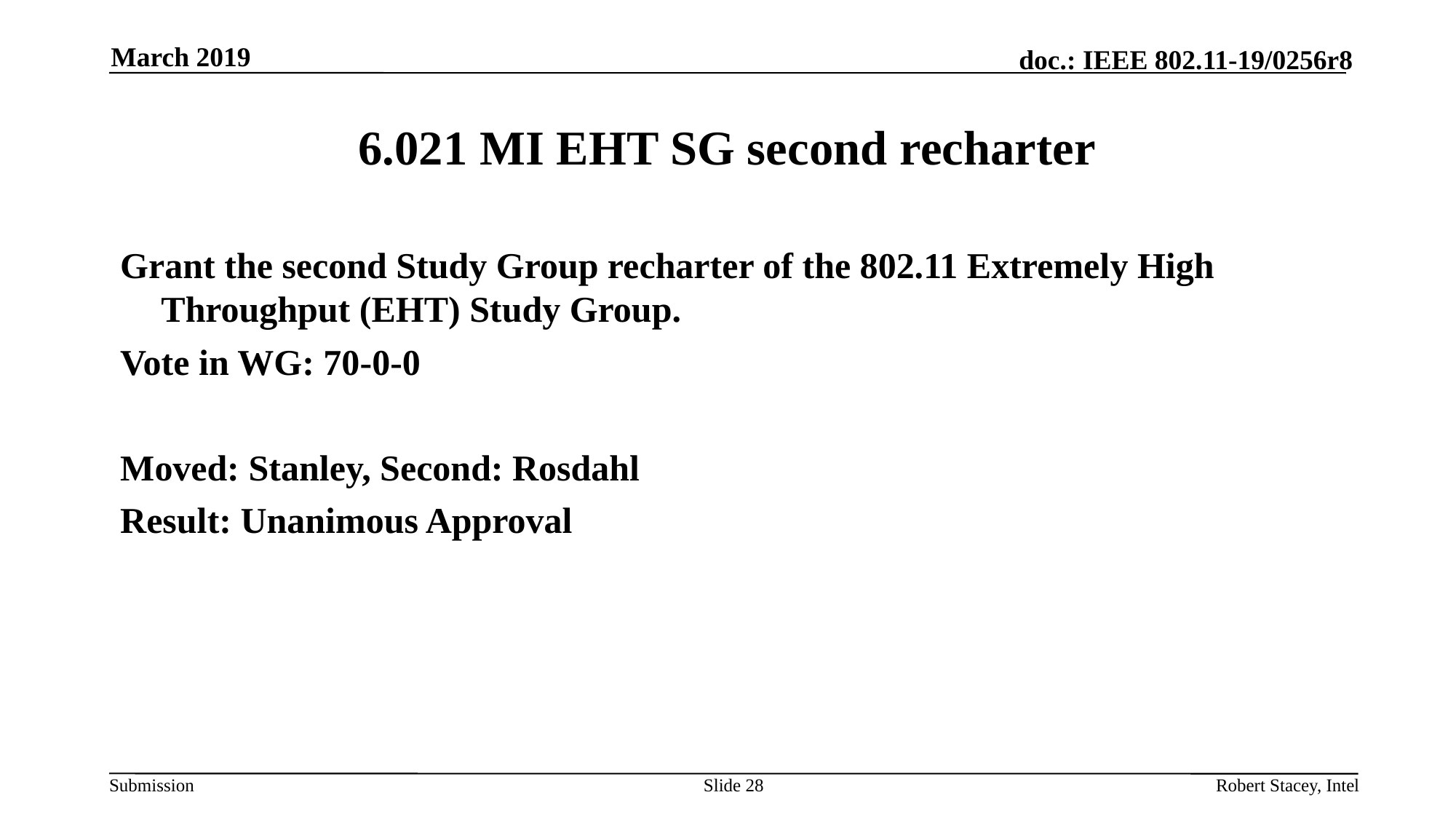

March 2019
# 6.021 MI EHT SG second recharter
Grant the second Study Group recharter of the 802.11 Extremely High Throughput (EHT) Study Group.
Vote in WG: 70-0-0

Moved: Stanley, Second: Rosdahl
Result: Unanimous Approval
Slide 28
Robert Stacey, Intel